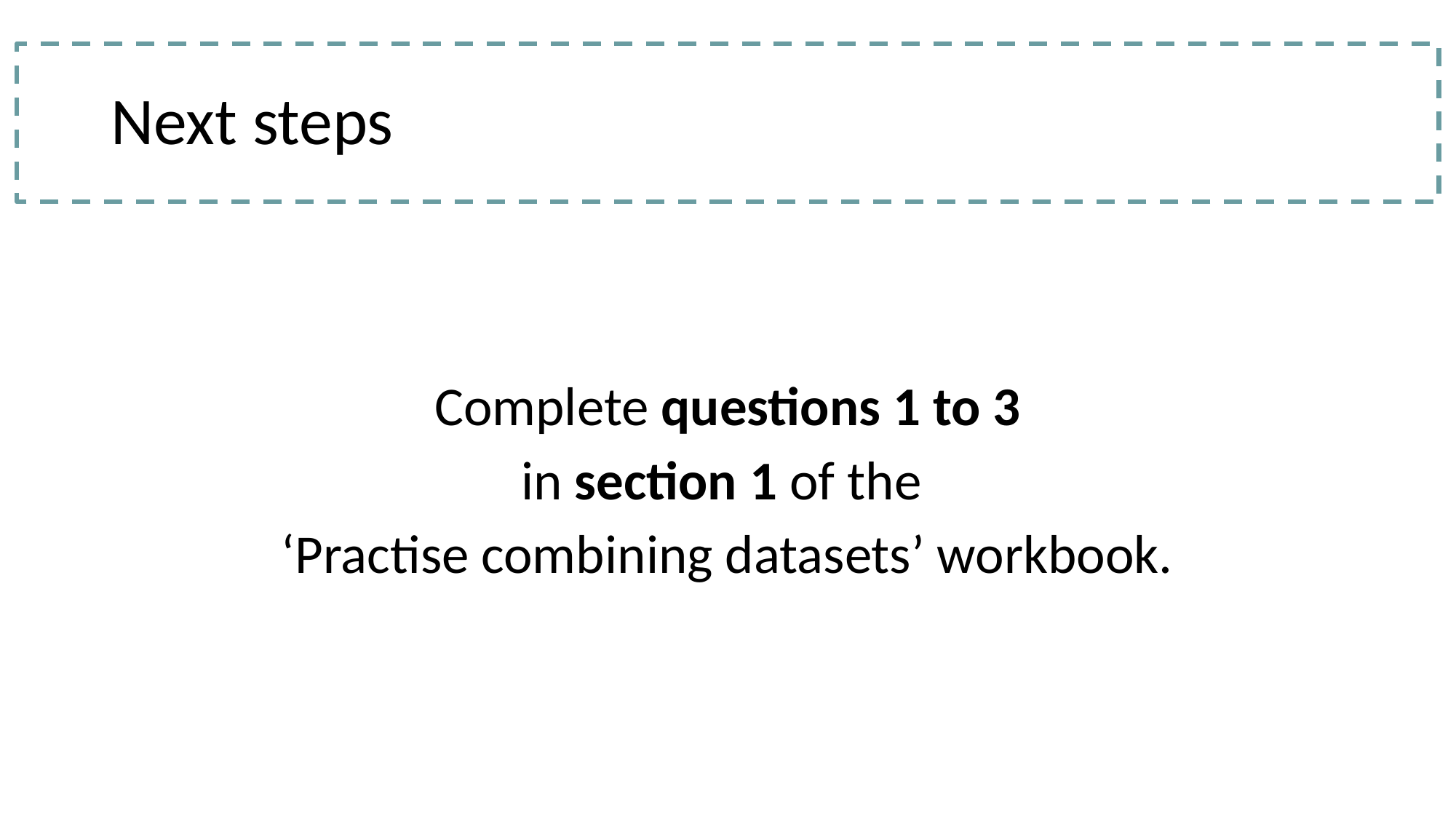

# Next steps

Complete questions 1 to 3
in section 1 of the
‘Practise combining datasets’ workbook.